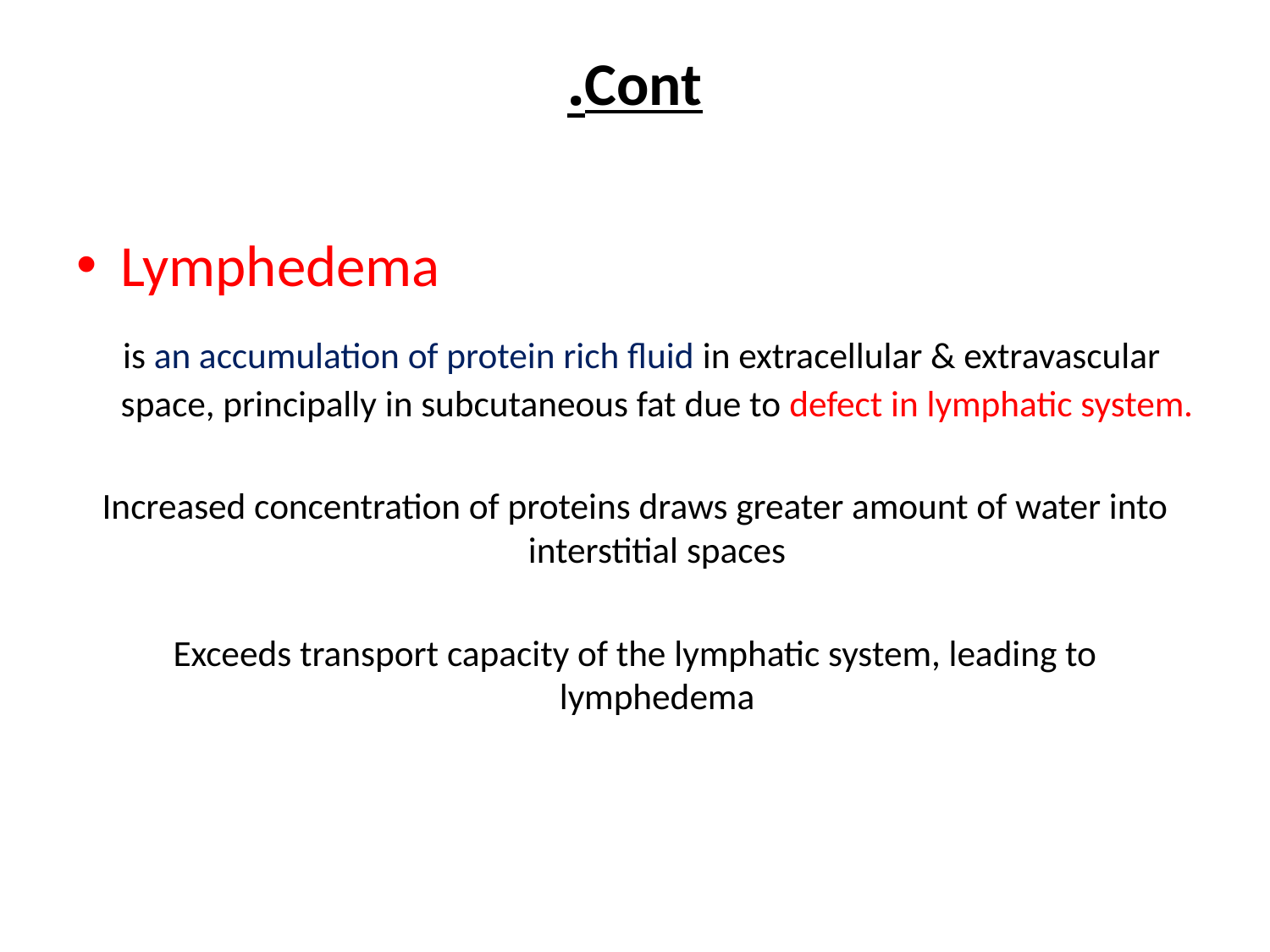

# Cont.
Lymphedema
 is an accumulation of protein rich fluid in extracellular & extravascular space, principally in subcutaneous fat due to defect in lymphatic system.

Increased concentration of proteins draws greater amount of water into interstitial spaces

Exceeds transport capacity of the lymphatic system, leading to lymphedema